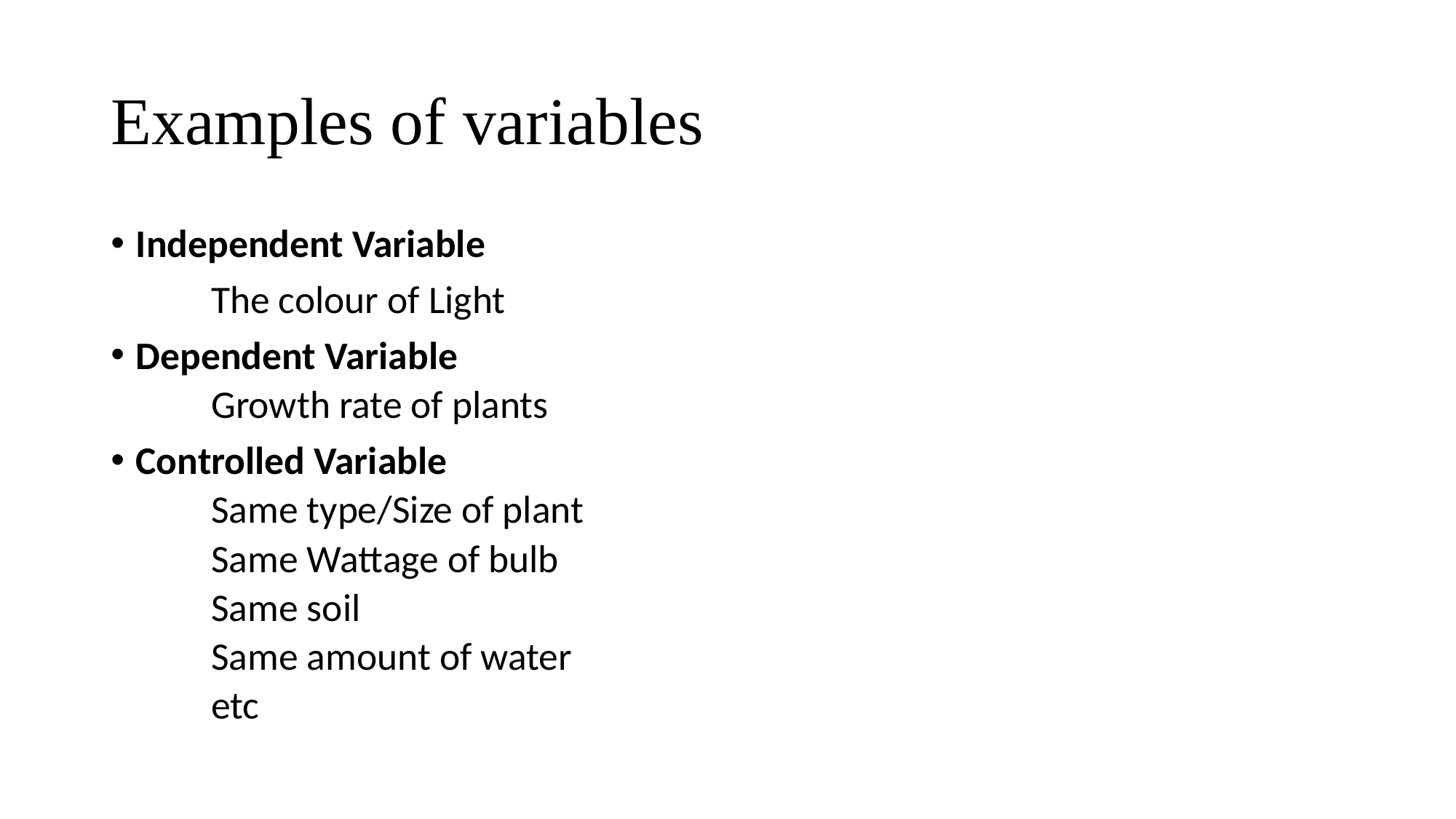

# Examples of variables
Independent Variable
	The colour of Light
Dependent Variable
Growth rate of plants
Controlled Variable
Same type/Size of plant
Same Wattage of bulb
Same soil
Same amount of water
etc